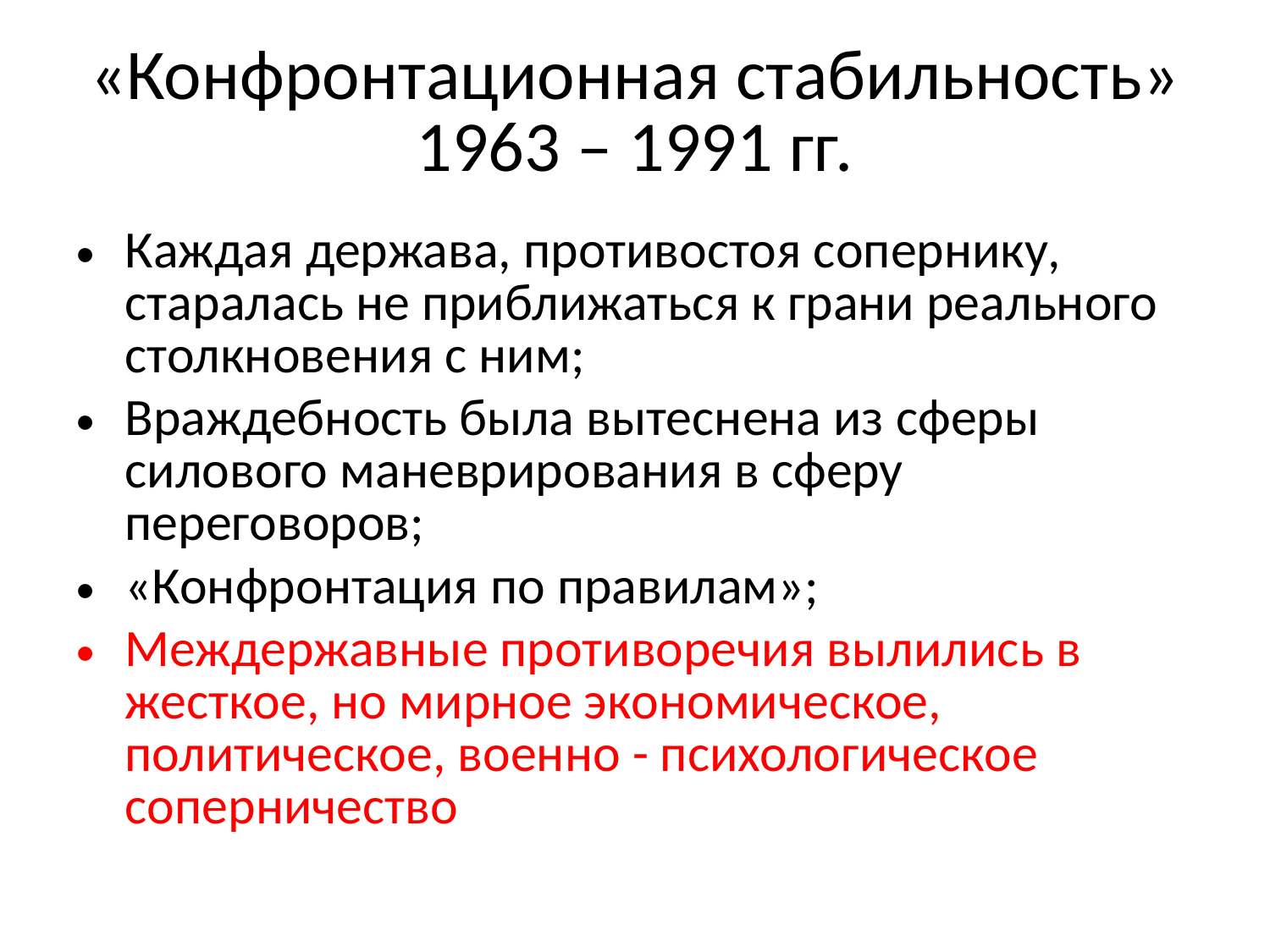

«Конфронтационная стабильность»
1963 – 1991 гг.
Каждая держава, противостоя сопернику, старалась не приближаться к грани реального столкновения с ним;
Враждебность была вытеснена из сферы силового маневрирования в сферу переговоров;
«Конфронтация по правилам»;
Междержавные противоречия вылились в жесткое, но мирное экономическое, политическое, военно - психологическое соперничество